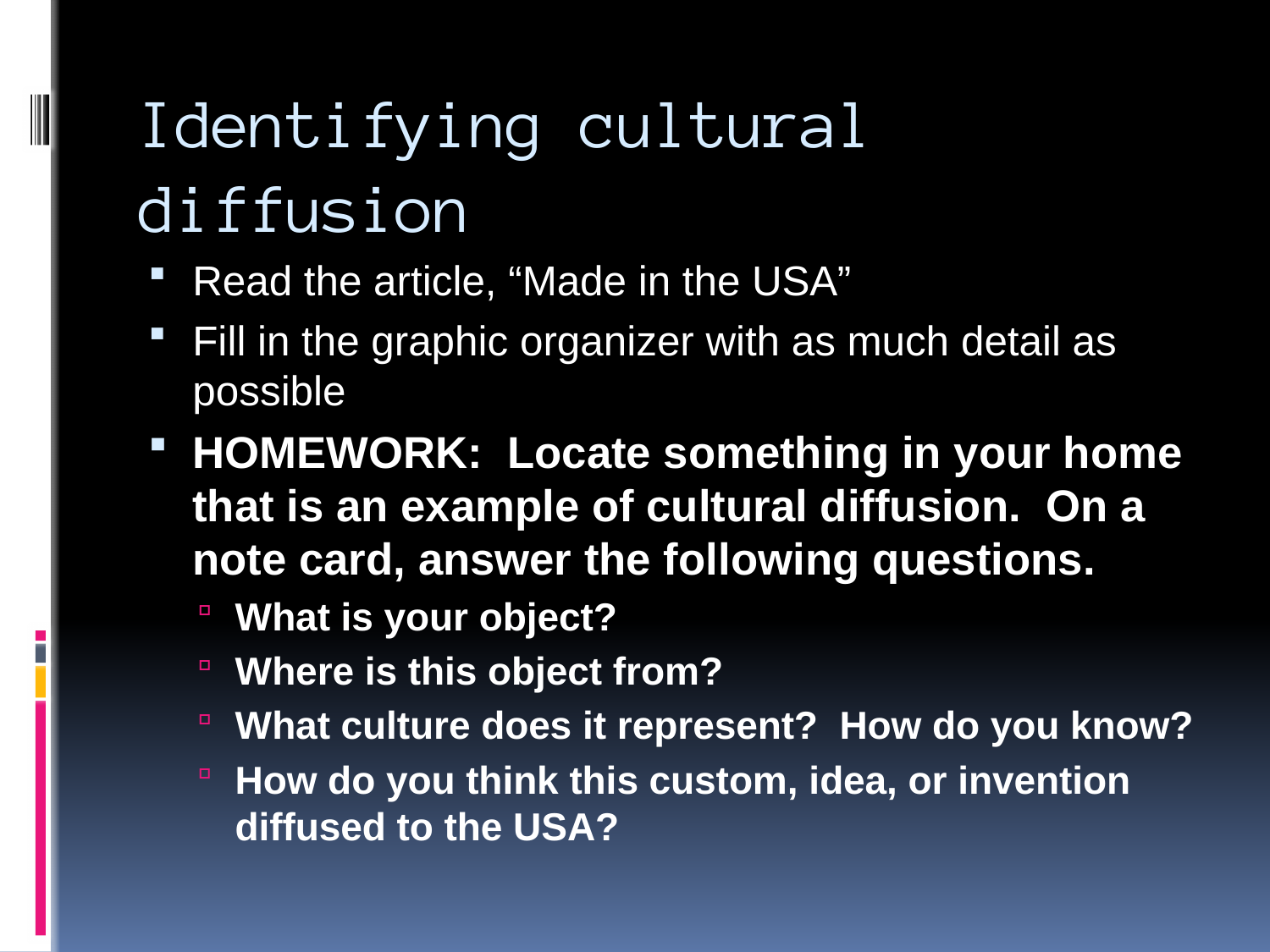

# Identifying cultural diffusion
Read the article, “Made in the USA”
Fill in the graphic organizer with as much detail as possible
HOMEWORK:  Locate something in your home that is an example of cultural diffusion.  On a note card, answer the following questions.
What is your object?
Where is this object from?
What culture does it represent?  How do you know?
How do you think this custom, idea, or invention diffused to the USA?